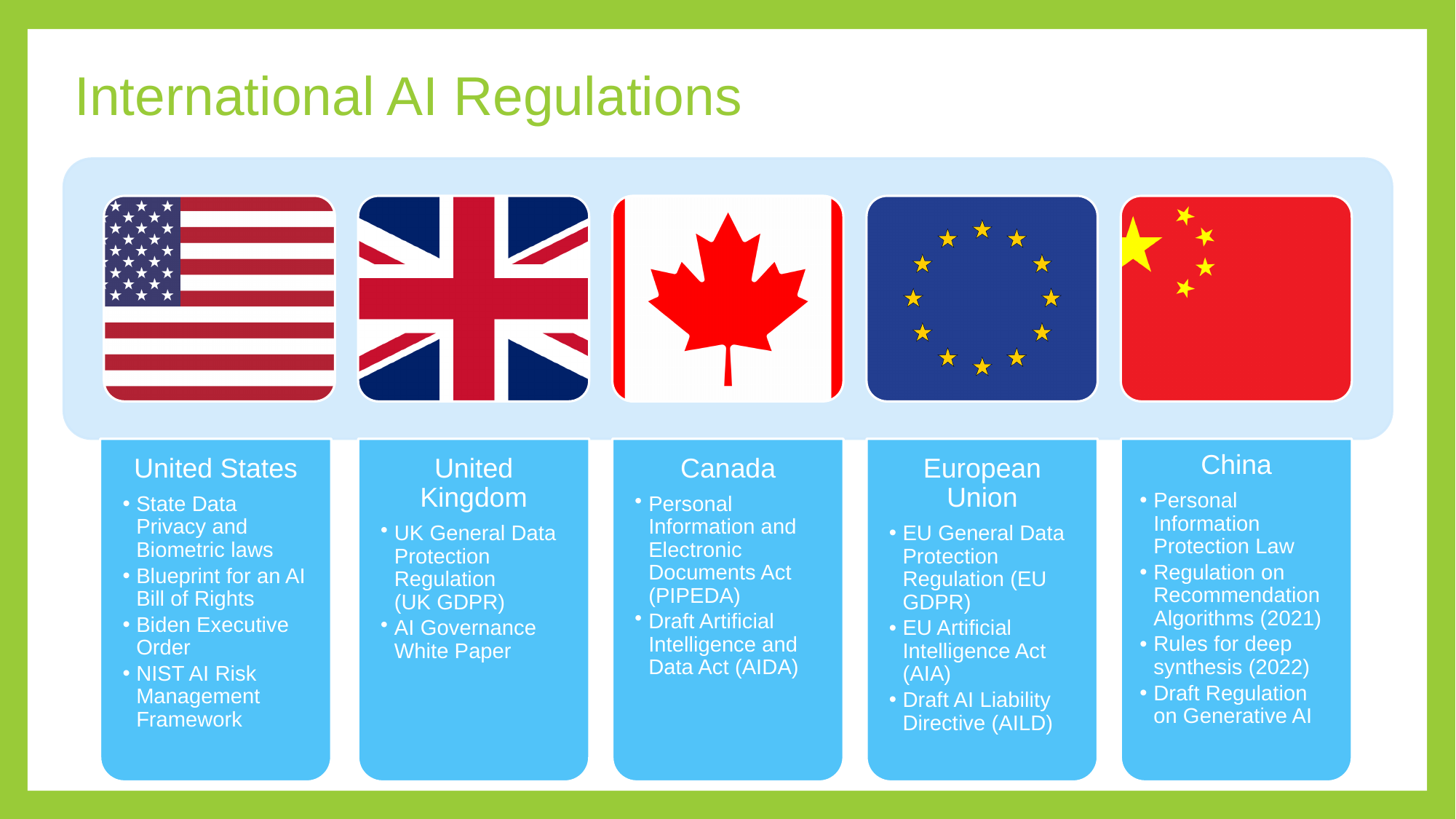

# International AI Regulations
United States
State Data Privacy and Biometric laws
Blueprint for an AI Bill of Rights
Biden Executive Order
NIST AI Risk Management Framework
United Kingdom
UK General Data Protection Regulation
(UK GDPR)
AI Governance White Paper
Canada
Personal Information and Electronic Documents Act (PIPEDA)
Draft Artificial Intelligence and Data Act (AIDA)
European Union
EU General Data Protection Regulation (EU GDPR)
EU Artificial Intelligence Act (AIA)
Draft AI Liability Directive (AILD)

China
Personal Information Protection Law
Regulation on Recommendation Algorithms (2021)
Rules for deep synthesis (2022)
Draft Regulation on Generative AI